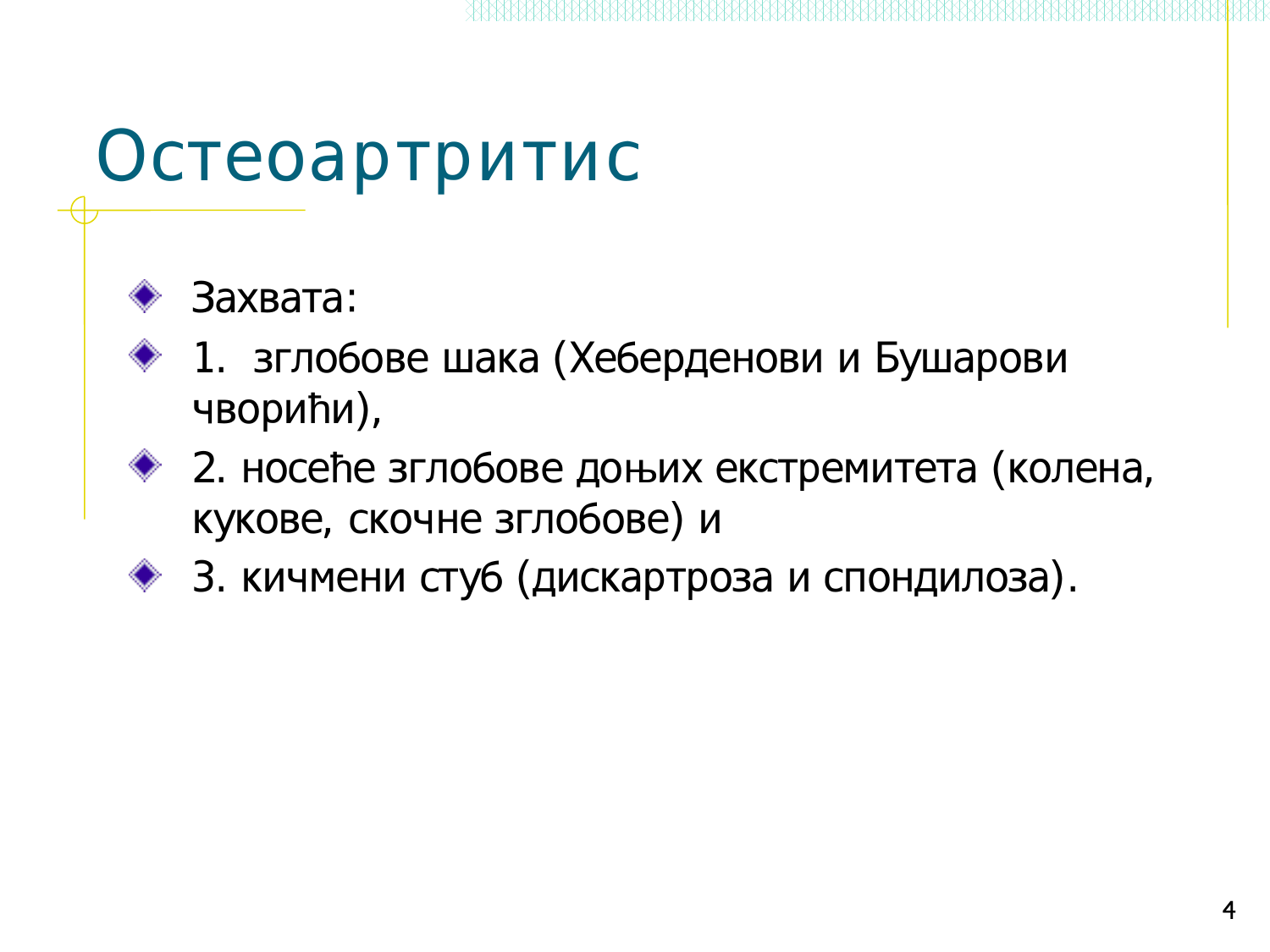

# Остеоартритис
Захвата:
1.  зглобове шака (Хеберденови и Бушарови чворићи),
2. носеће зглобове доњих екстремитета (колена, кукове, скочне зглобове) и
3. кичмени стуб (дискартроза и спондилоза).
4